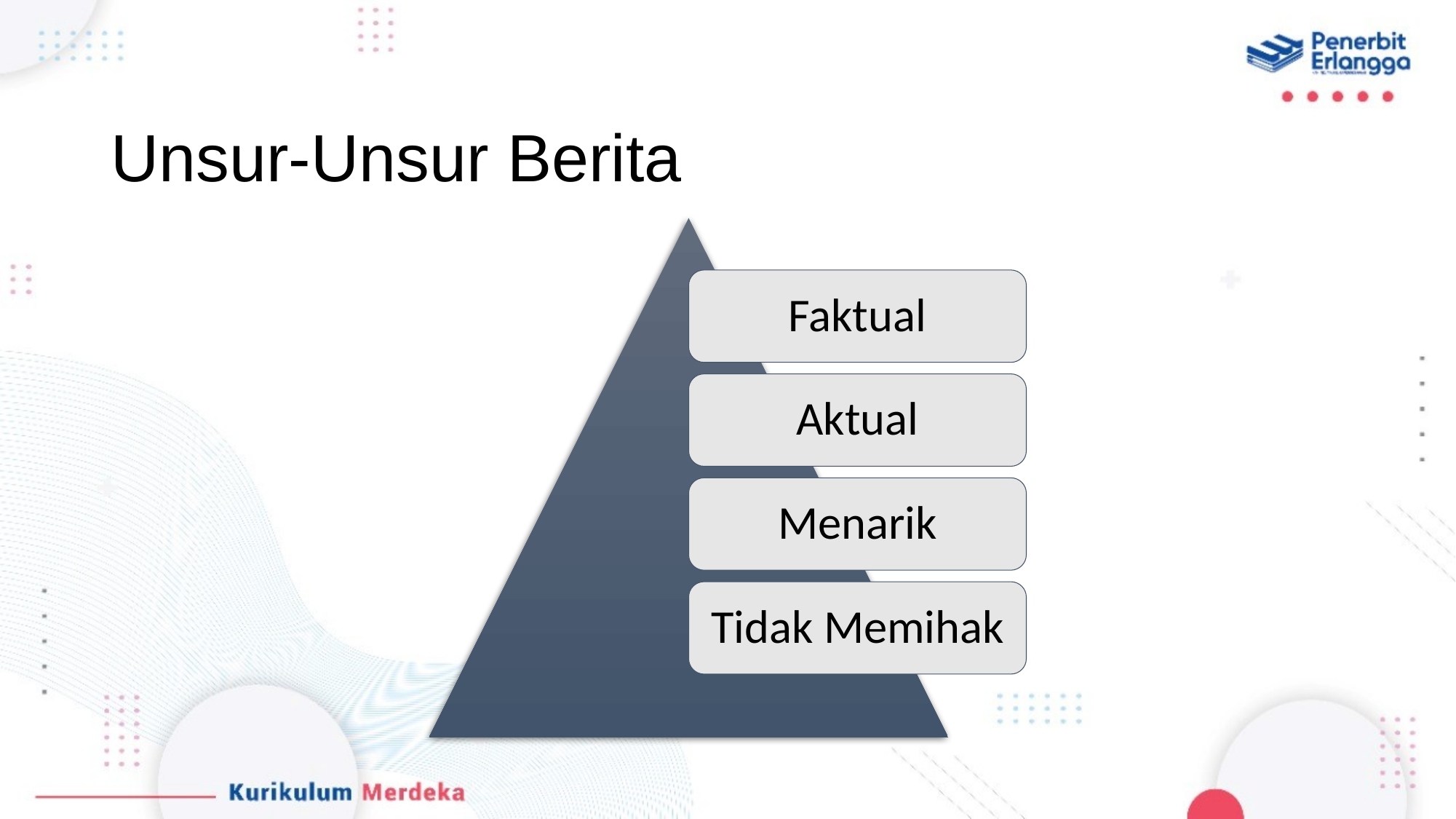

# Unsur-Unsur Berita

Faktual
Aktual
Menarik
Tidak Memihak